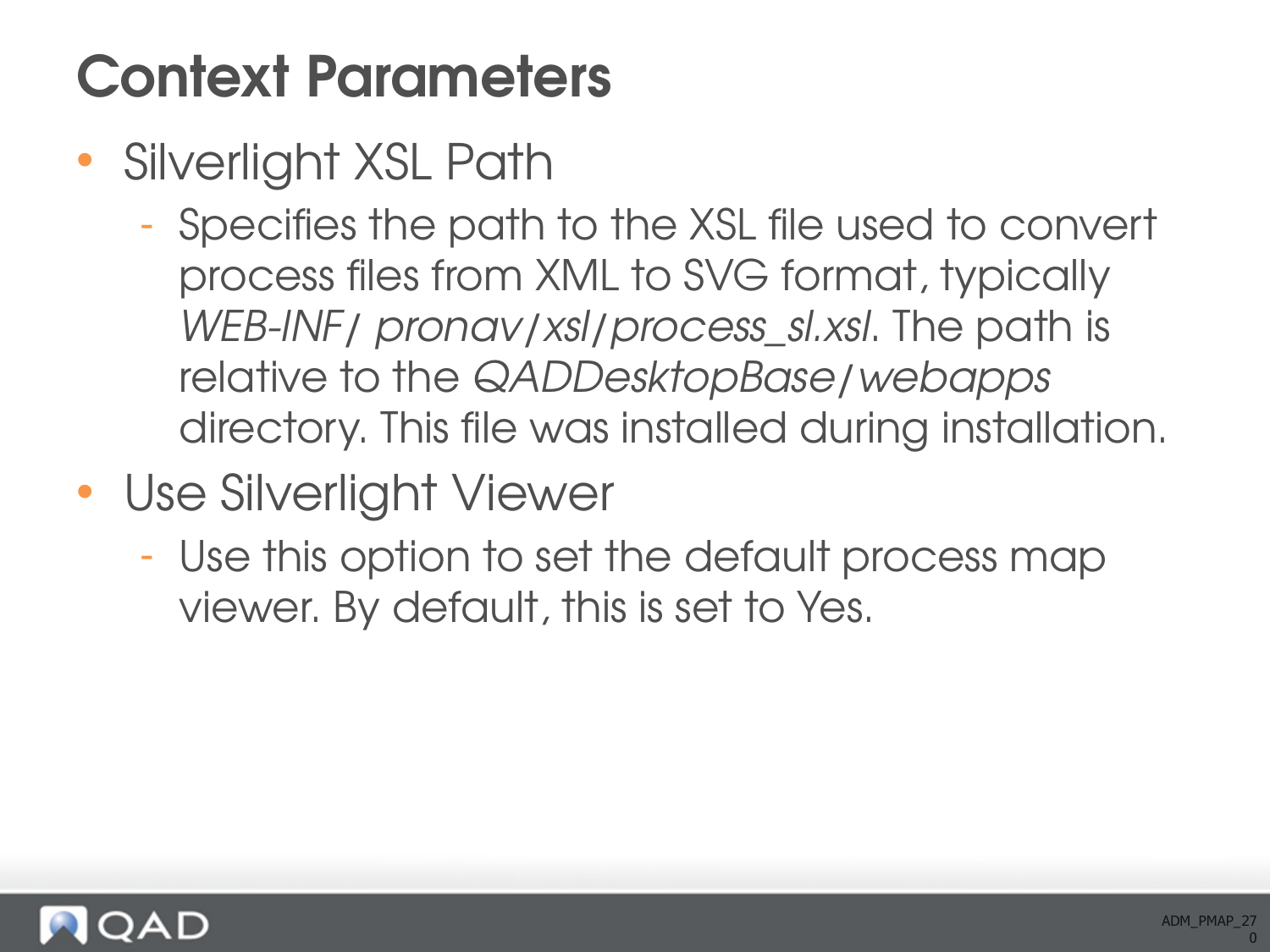

# Context Parameters
Silverlight XSL Path
Specifies the path to the XSL file used to convert process files from XML to SVG format, typically WEB-INF/ pronav/xsl/process_sl.xsl. The path is relative to the QADDesktopBase/webapps directory. This file was installed during installation.
Use Silverlight Viewer
Use this option to set the default process map viewer. By default, this is set to Yes.

ADM_PMAP_270